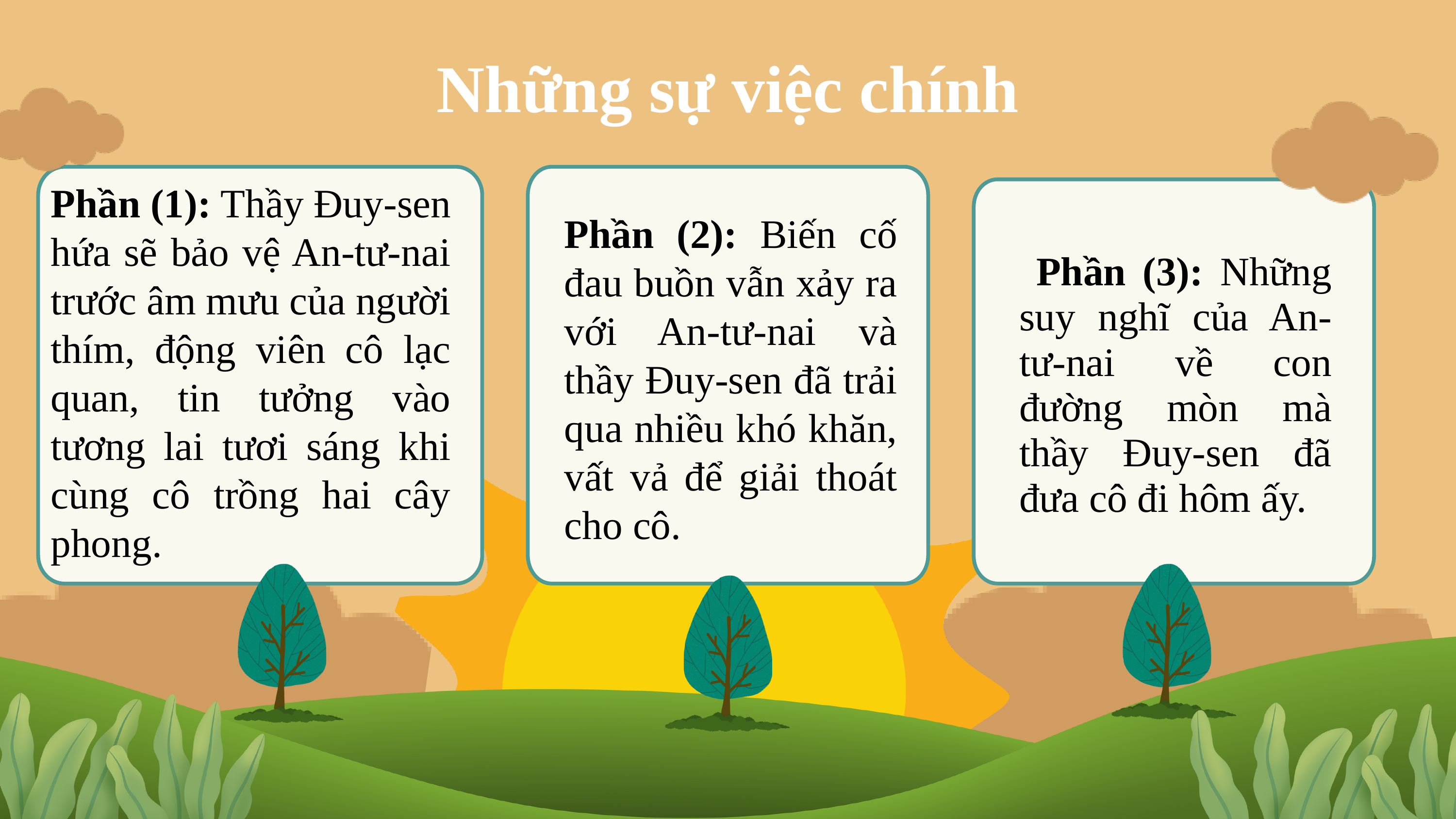

Những sự việc chính

Phần (1): Thầy Đuy-sen hứa sẽ bảo vệ An-tư-nai trước âm mưu của người thím, động viên cô lạc quan, tin tưởng vào tương lai tươi sáng khi cùng cô trồng hai cây phong.

Phần (2): Biến cố đau buồn vẫn xảy ra với An-tư-nai và thầy Đuy-sen đã trải qua nhiều khó khăn, vất vả để giải thoát cho cô.
 Phần (3): Những suy nghĩ của An-tư-nai về con đường mòn mà thầy Đuy-sen đã đưa cô đi hôm ấy.